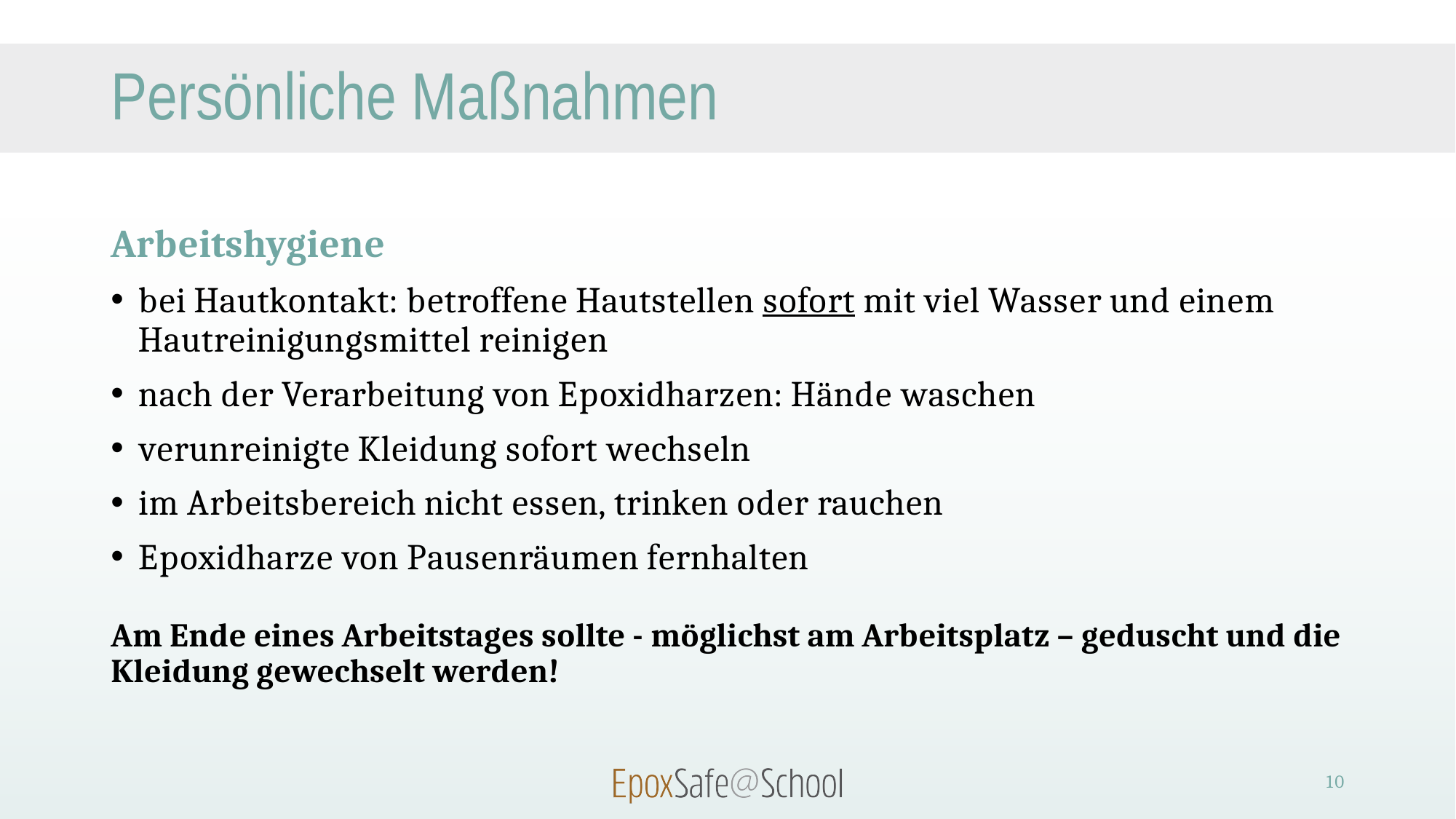

# Persönliche Maßnahmen
Arbeitshygiene
bei Hautkontakt: betroffene Hautstellen sofort mit viel Wasser und einem Hautreinigungsmittel reinigen
nach der Verarbeitung von Epoxidharzen: Hände waschen
verunreinigte Kleidung sofort wechseln
im Arbeitsbereich nicht essen, trinken oder rauchen
Epoxidharze von Pausenräumen fernhalten

Am Ende eines Arbeitstages sollte - möglichst am Arbeitsplatz – geduscht und die Kleidung gewechselt werden!

10